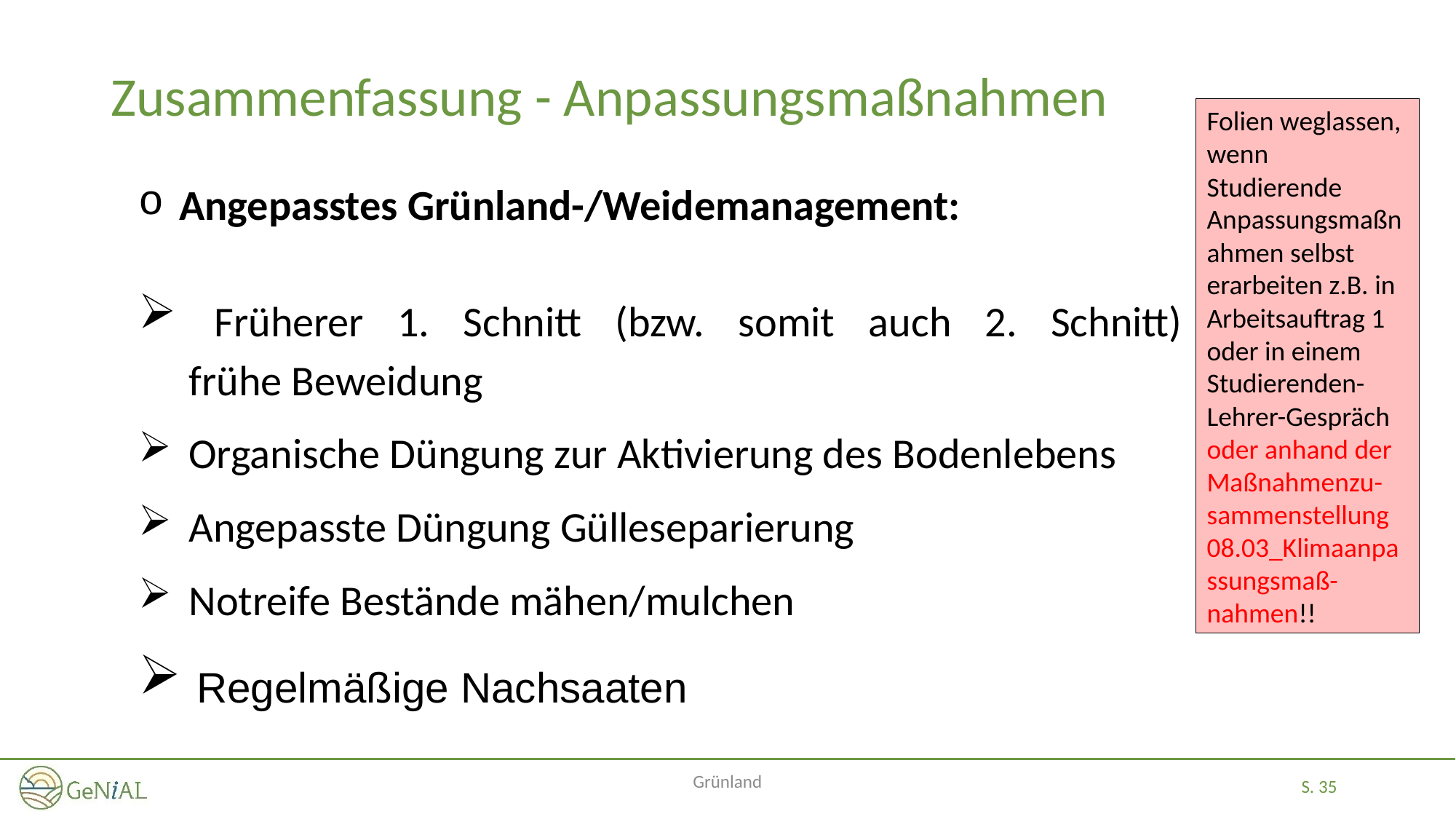

# Zusammenfassung - Anpassungsmaßnahmen
Folien weglassen, wenn Studierende Anpassungsmaßnahmen selbst erarbeiten z.B. in Arbeitsauftrag 1 oder in einem Studierenden-Lehrer-Gespräch oder anhand der Maßnahmenzu-sammenstellung 08.03_Klimaanpassungsmaß-nahmen!!
Angepasstes Grünland-/Weidemanagement:

 Früherer 1. Schnitt (bzw. somit auch 2. Schnitt) oder
 frühe Beweidung
 Organische Düngung zur Aktivierung des Bodenlebens
 Angepasste Düngung Gülleseparierung
 Notreife Bestände mähen/mulchen
 Regelmäßige Nachsaaten

Grünland